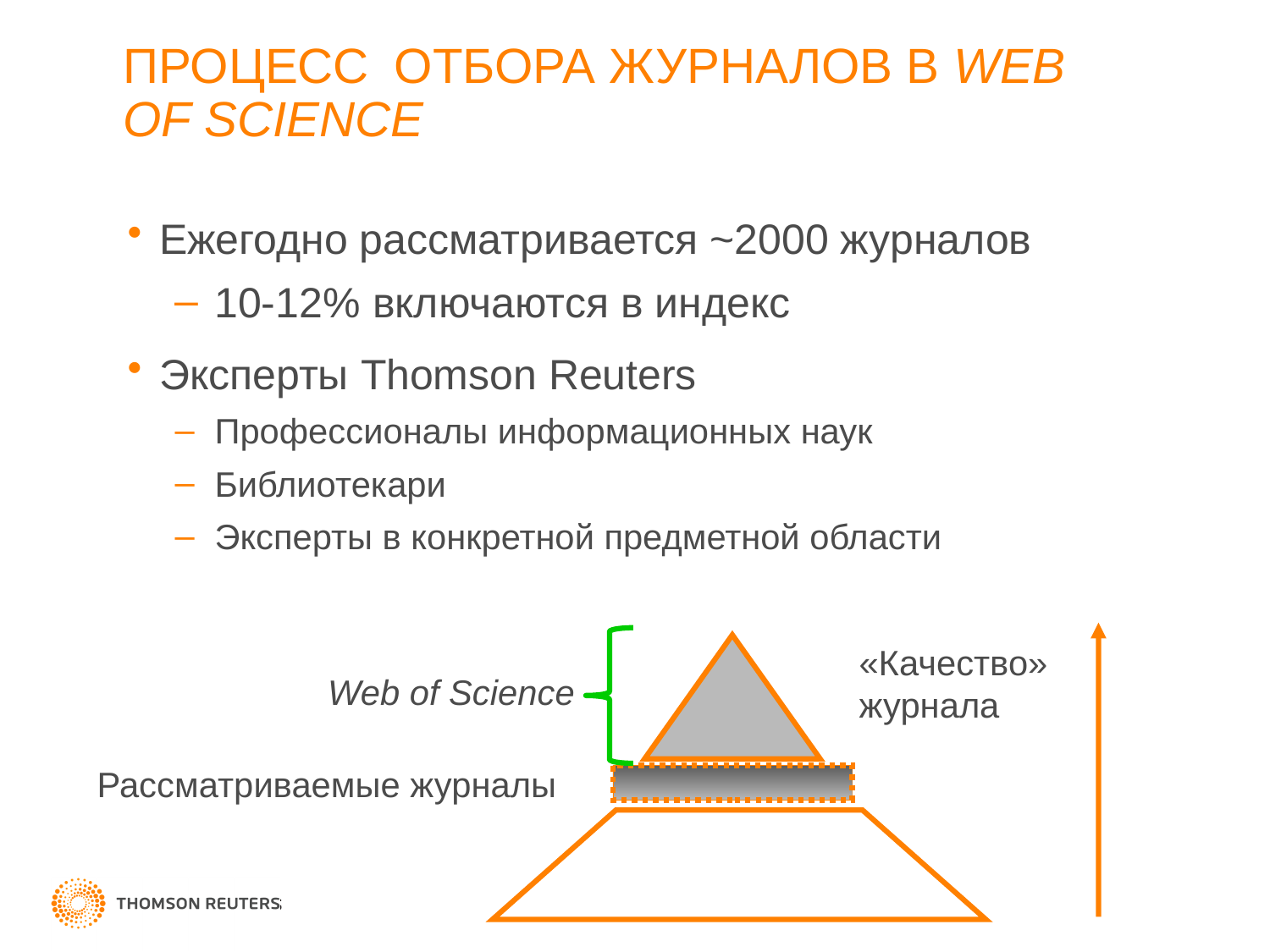

ПРОЦЕСС  ОТБОРА ЖУРНАЛОВ В WEB OF SCIENCE
Ежегодно рассматривается ~2000 журналов
10-12% включаются в индекс
Эксперты Thomson Reuters
Профессионалы информационных наук
Библиотекари
Эксперты в конкретной предметной области

«Качество» журнала

Web of Science
Рассматриваемые журналы